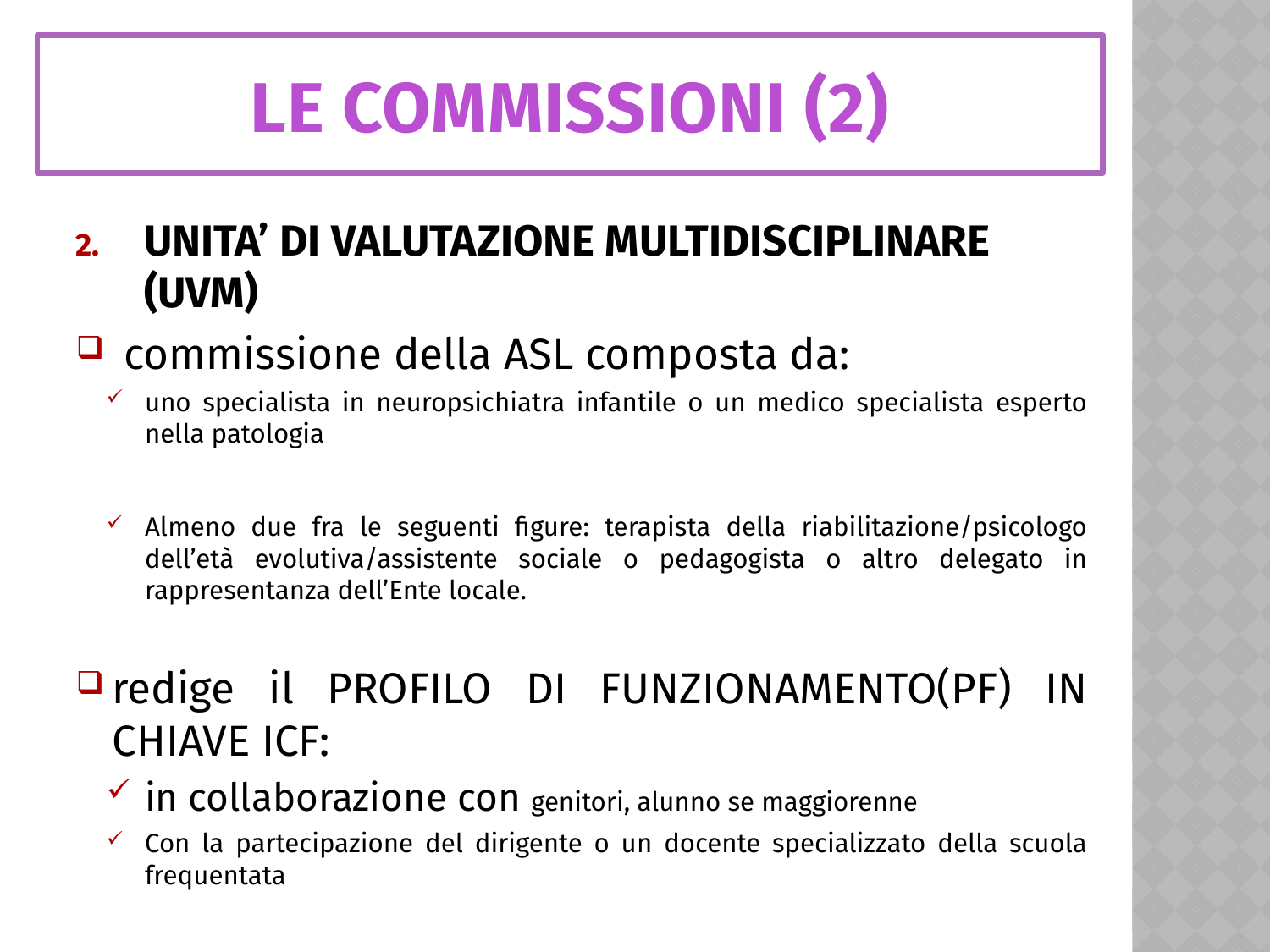

LE COMMISSIONI (2)
UNITA’ DI VALUTAZIONE MULTIDISCIPLINARE (UVM)
 commissione della ASL composta da:
uno specialista in neuropsichiatra infantile o un medico specialista esperto nella patologia

Almeno due fra le seguenti figure: terapista della riabilitazione/psicologo dell’età evolutiva/assistente sociale o pedagogista o altro delegato in rappresentanza dell’Ente locale.

redige il PROFILO DI FUNZIONAMENTO(PF) IN CHIAVE ICF:
in collaborazione con genitori, alunno se maggiorenne
Con la partecipazione del dirigente o un docente specializzato della scuola frequentata